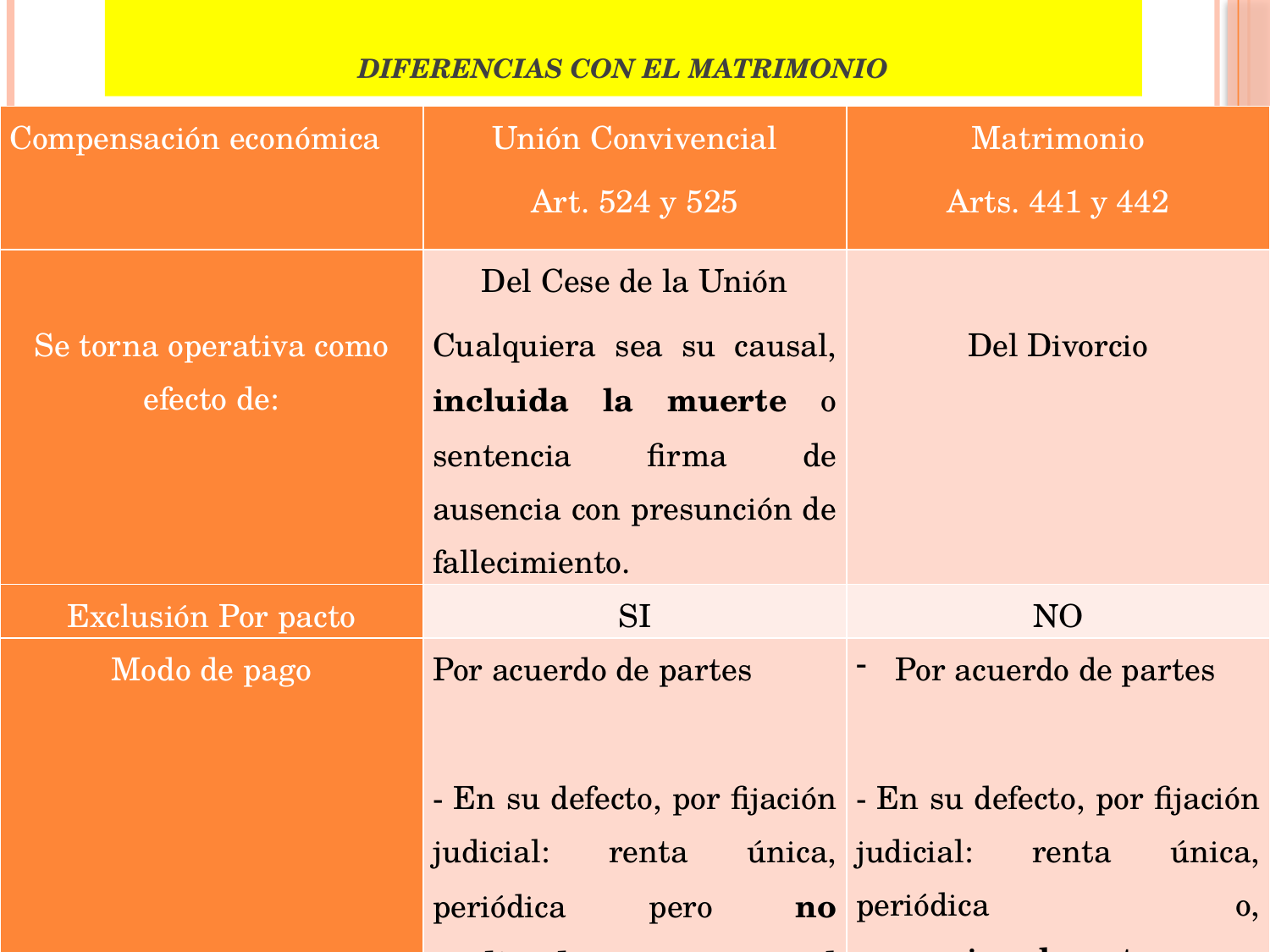

Diferencias con el matrimonio
| Compensación económica | Unión Convivencial Art. 524 y 525 | Matrimonio Arts. 441 y 442 |
| --- | --- | --- |
| Se torna operativa como efecto de: | Del Cese de la Unión Cualquiera sea su causal, incluida la muerte o sentencia firma de ausencia con presunción de fallecimiento. | Del Divorcio |
| Exclusión Por pacto | SI | NO |
| Modo de pago | Por acuerdo de partes - En su defecto, por fijación judicial: renta única, periódica pero no pudiendo superar el máximo de años que duró la convivencia. | Por acuerdo de partes - En su defecto, por fijación judicial: renta única, periódica o, excepcionalmente por tiempo indeterminado. |